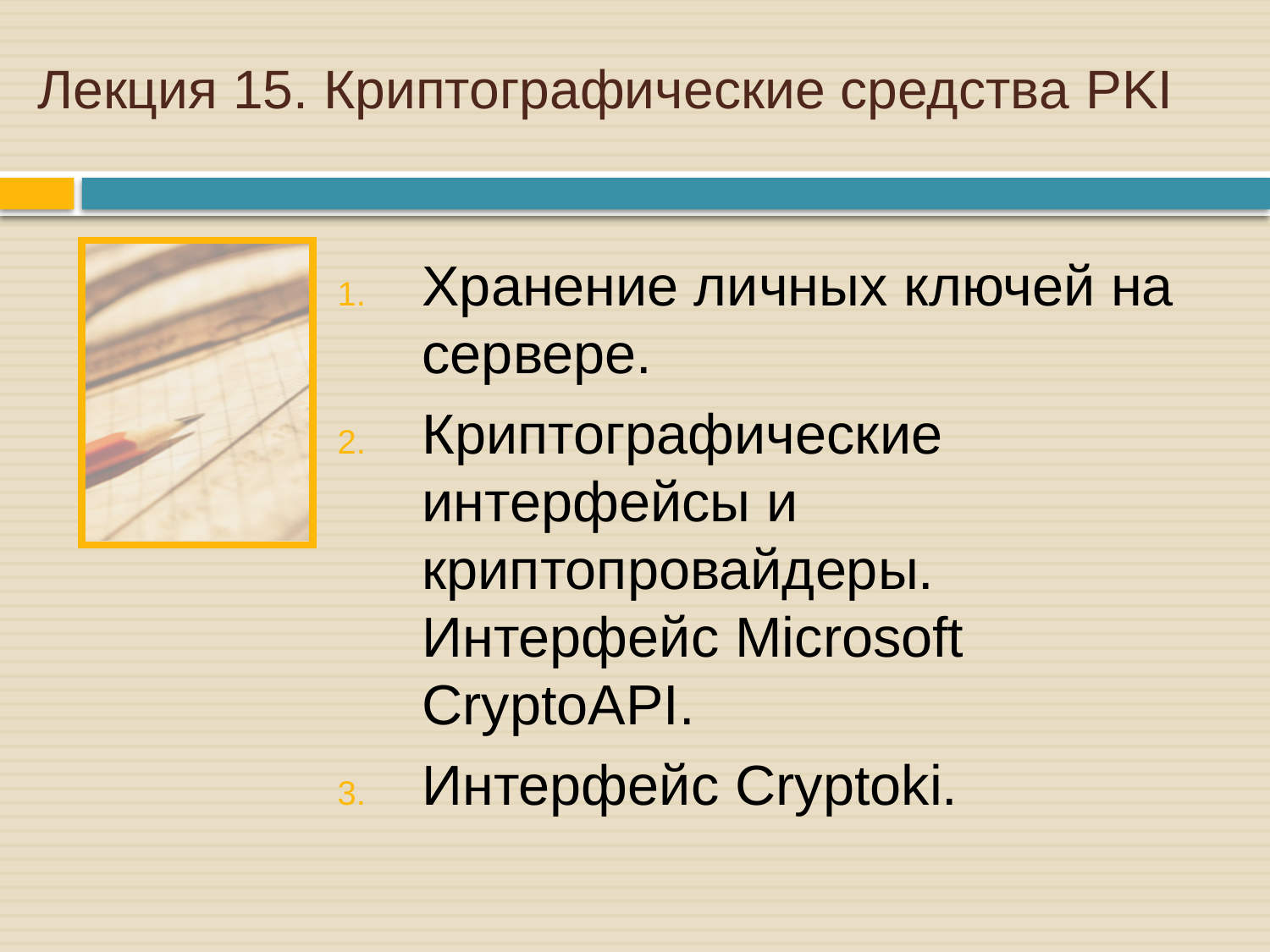

# Лекция 15. Криптографические средства PKI
Хранение личных ключей на сервере.
Криптографические интерфейсы и криптопровайдеры. Интерфейс Microsoft CryptoAPI.
Интерфейс Cryptoki.